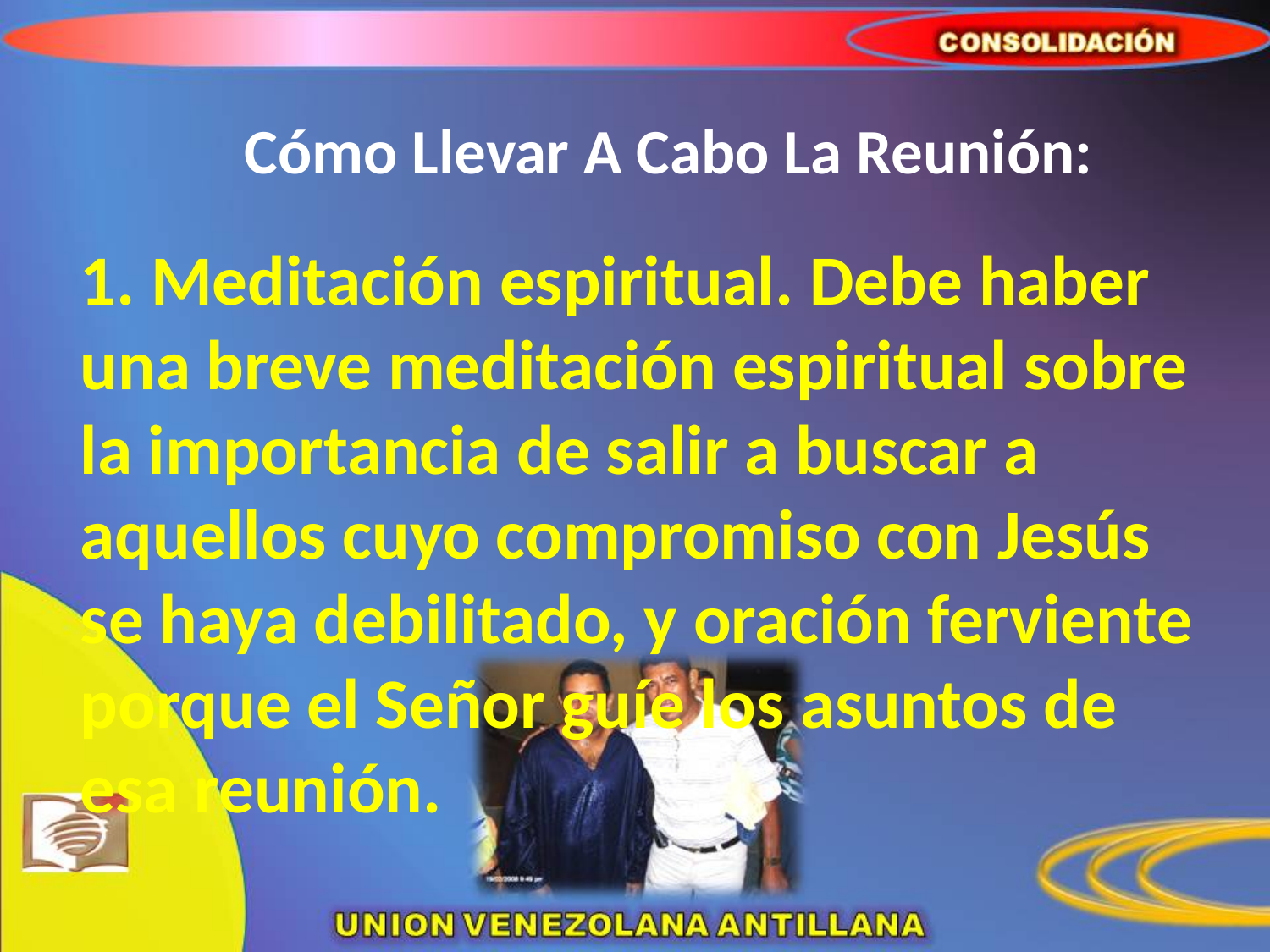

# Cómo Llevar A Cabo La Reunión:
	1. Meditación espiritual. Debe haber una breve meditación espiritual sobre la importancia de salir a buscar a aquellos cuyo compromiso con Jesús se haya debilitado, y oración ferviente porque el Señor guíe los asuntos de esa reunión.